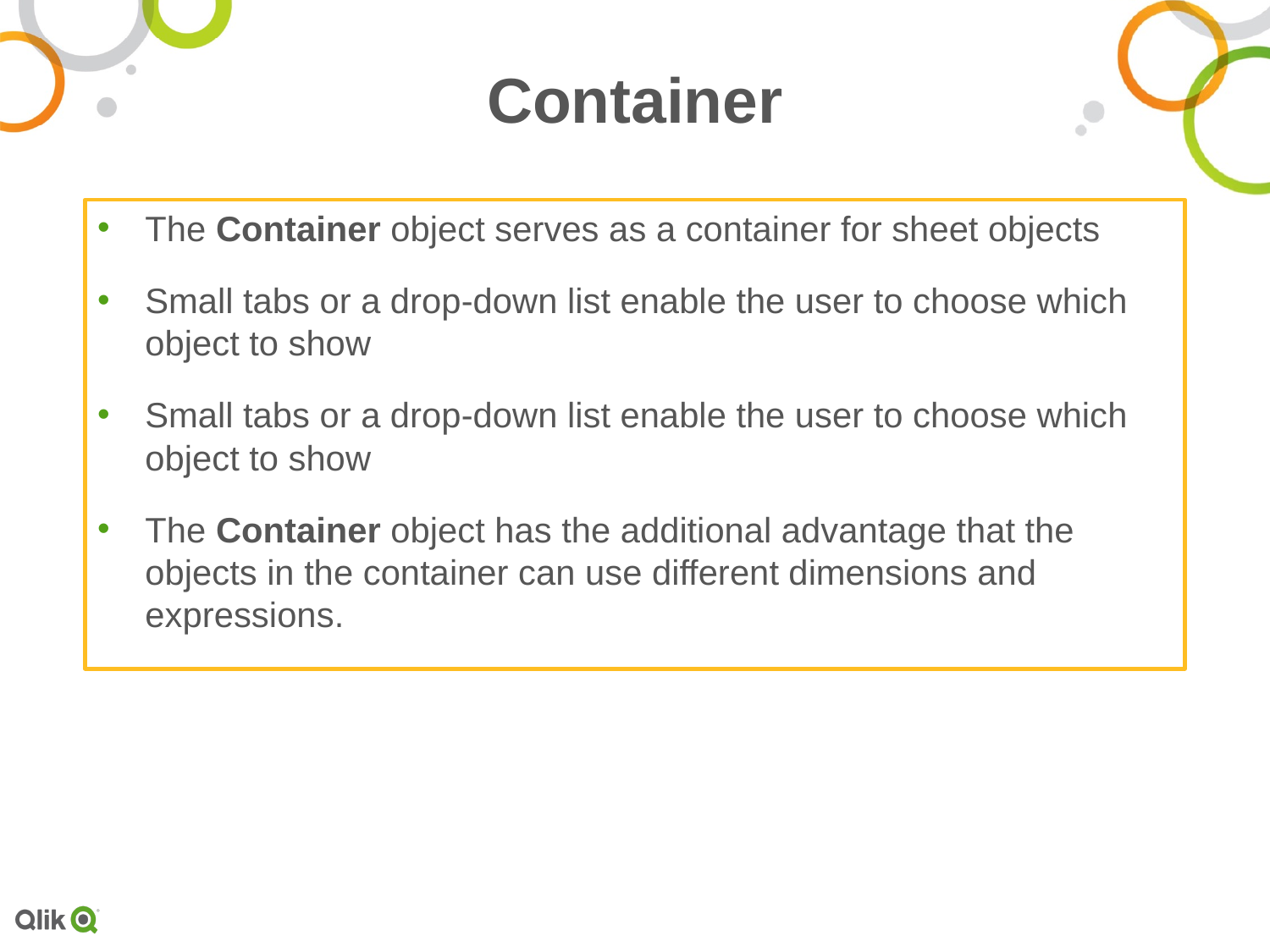

# Container
The Container object serves as a container for sheet objects
Small tabs or a drop-down list enable the user to choose which object to show
Small tabs or a drop-down list enable the user to choose which object to show
The Container object has the additional advantage that the objects in the container can use different dimensions and expressions.